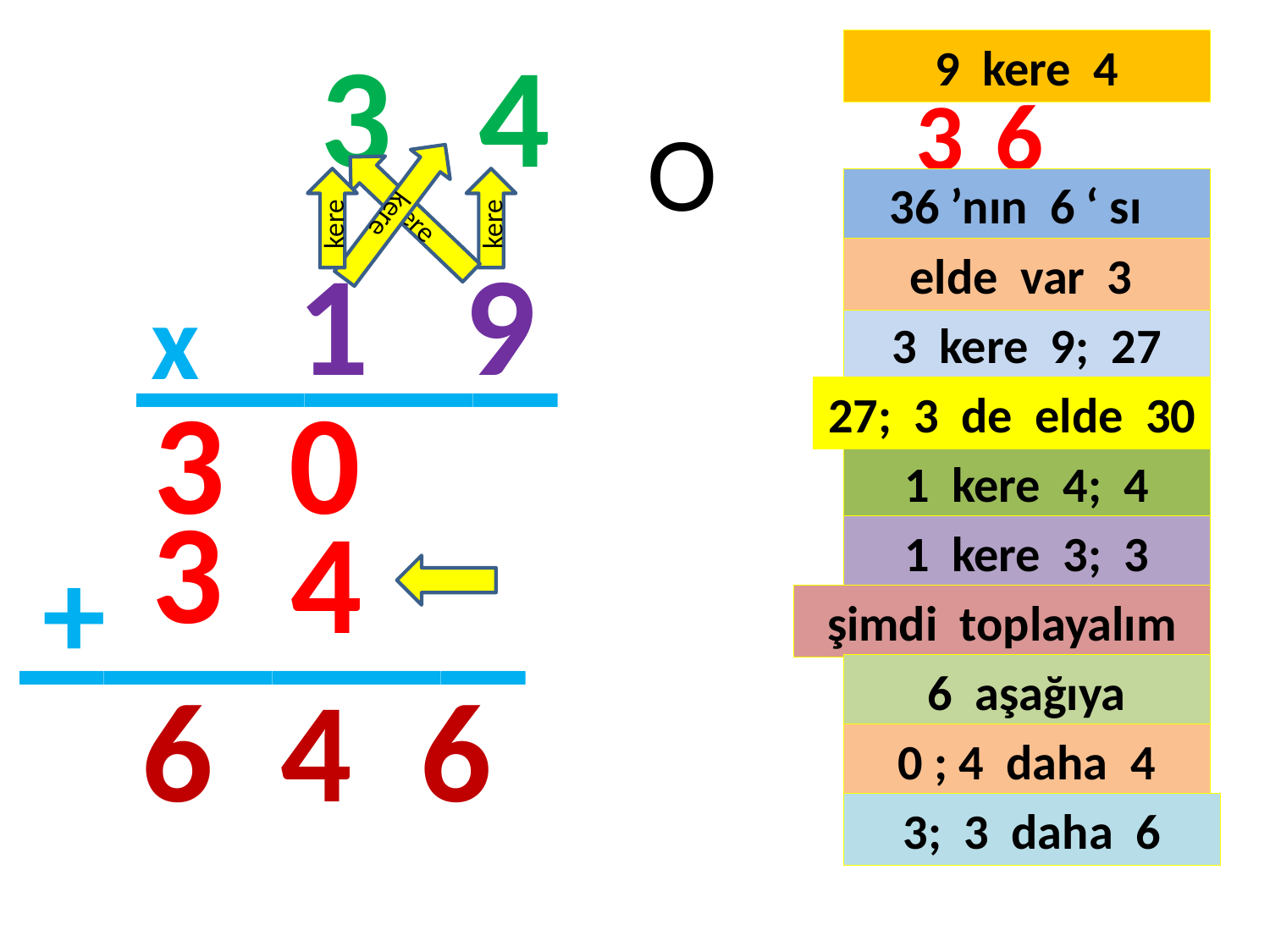

3
4
9  kere  4

3
6
O
kere
kere
kere
kere
36 ’nın  6 ‘ sı
_____
1   9
elde  var  3
x
#

3  kere  9;  27
3  0
27;  3  de  elde  30

1  kere  4;  4
3
______
4
1  kere  3;  3
+

şimdi  toplayalım
6
4
6
6  aşağıya
0 ; 4  daha  4
3;  3  daha  6